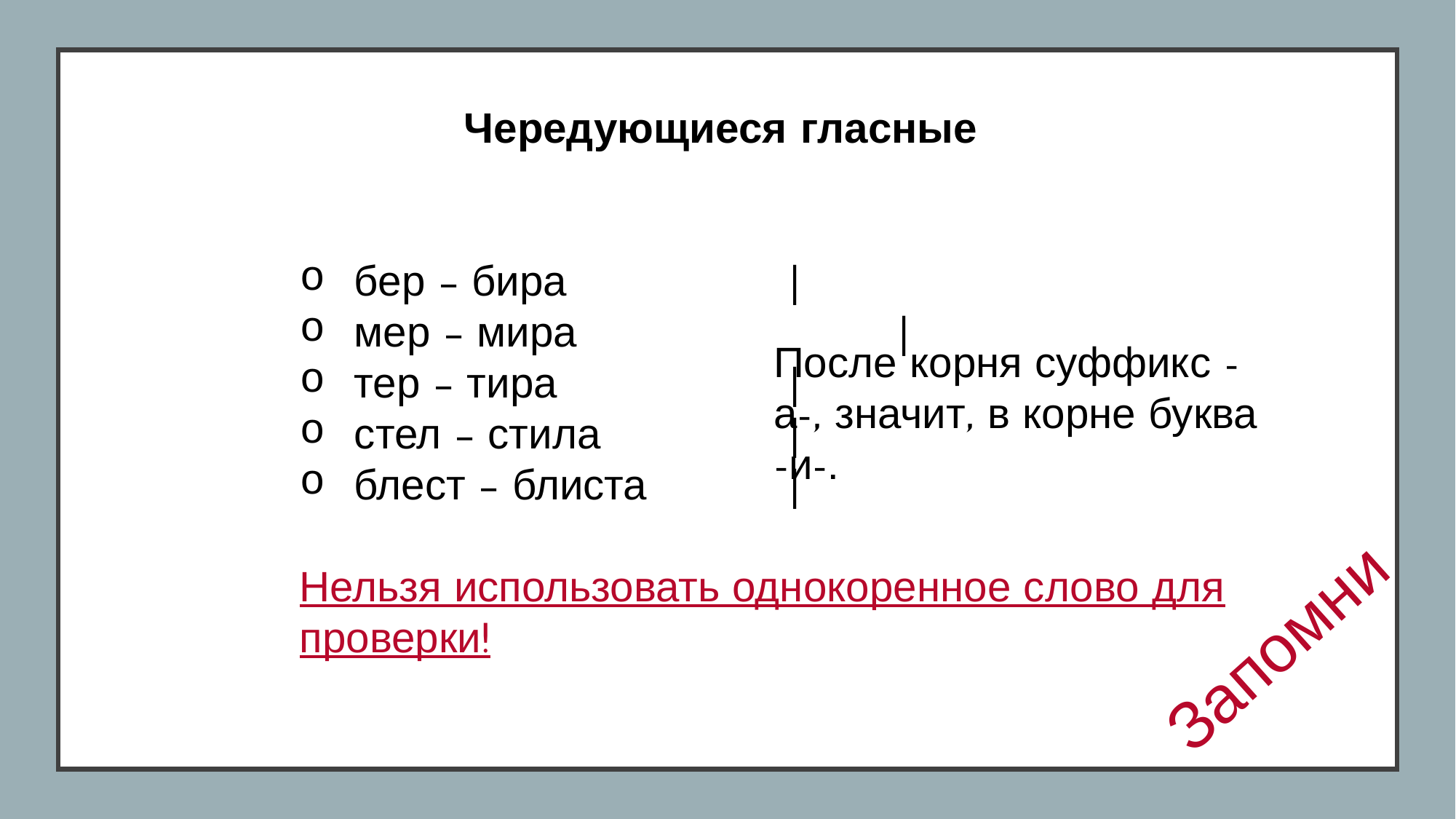

#
Чередующиеся гласные

бер – бира			|
мер – мира			|
тер – тира			|
стел – стила		|
блест – блиста		|

Нельзя использовать однокоренное слово для проверки!

После корня суффикс -а-, значит, в корне буква -и-.
Запомни